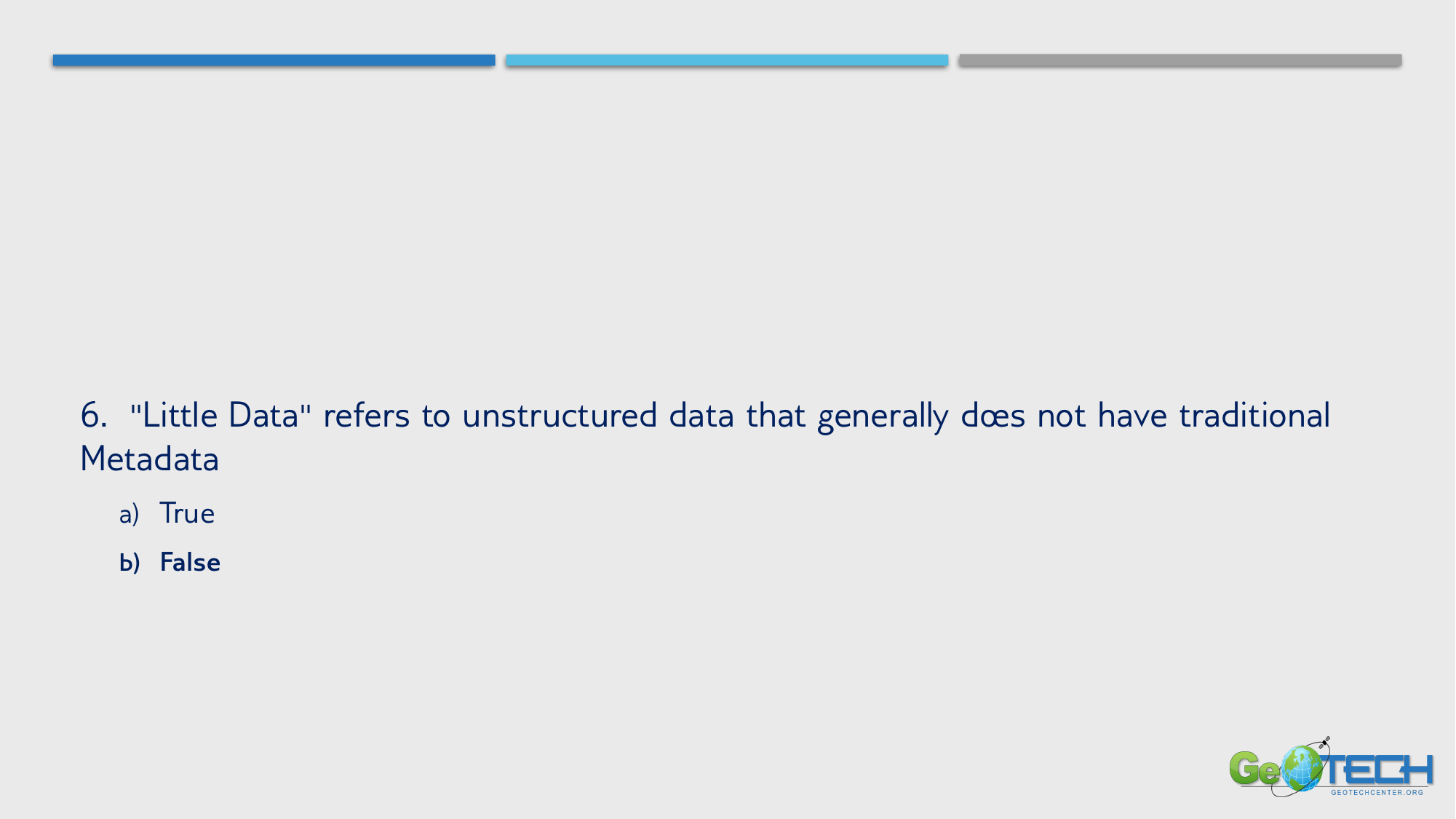

6.  "Little Data" refers to unstructured data that generally does not have traditional Metadata
True
False